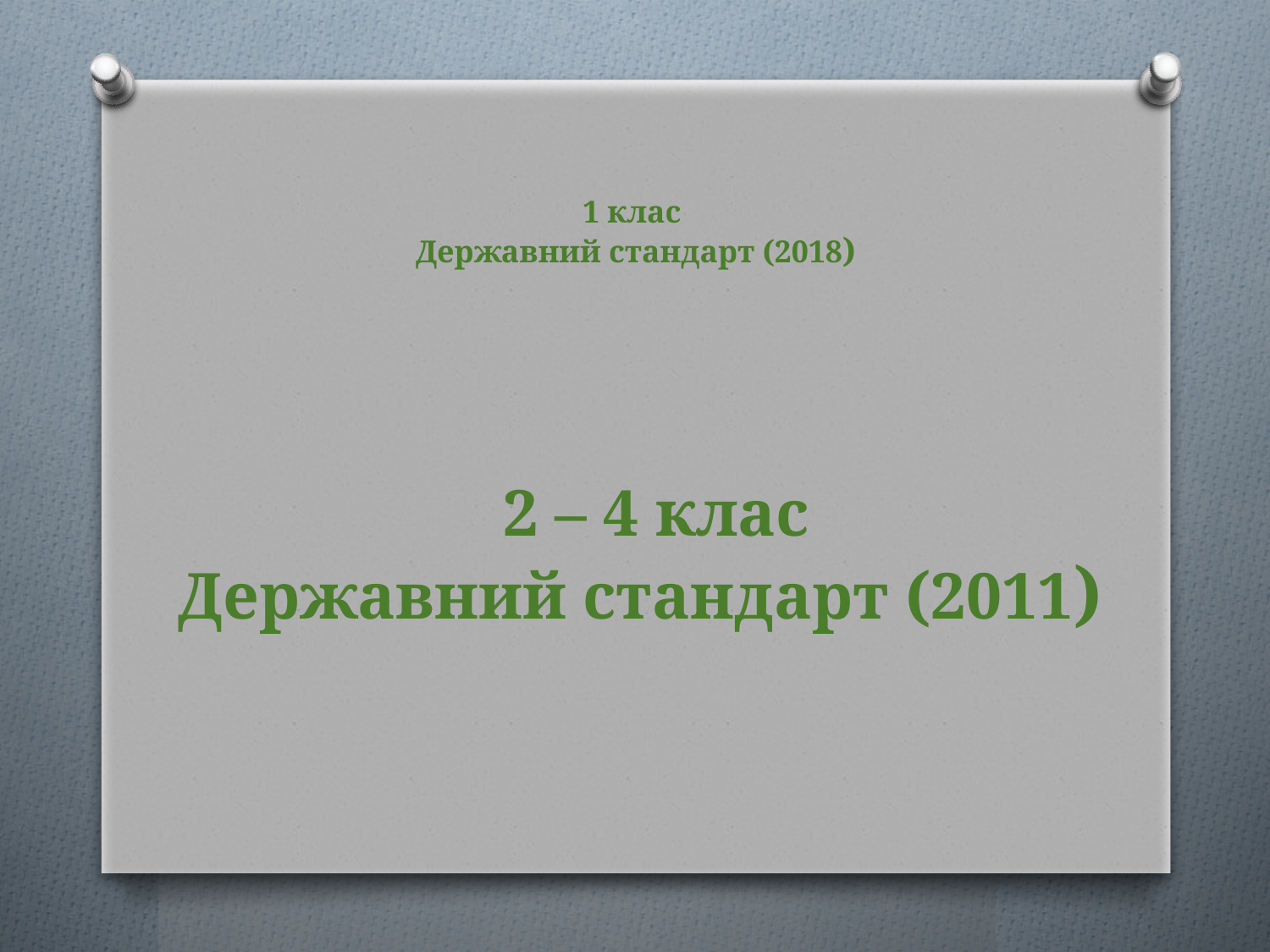

# 1 клас Державний стандарт (2018)

   2 – 4 клас
Державний стандарт (2011)